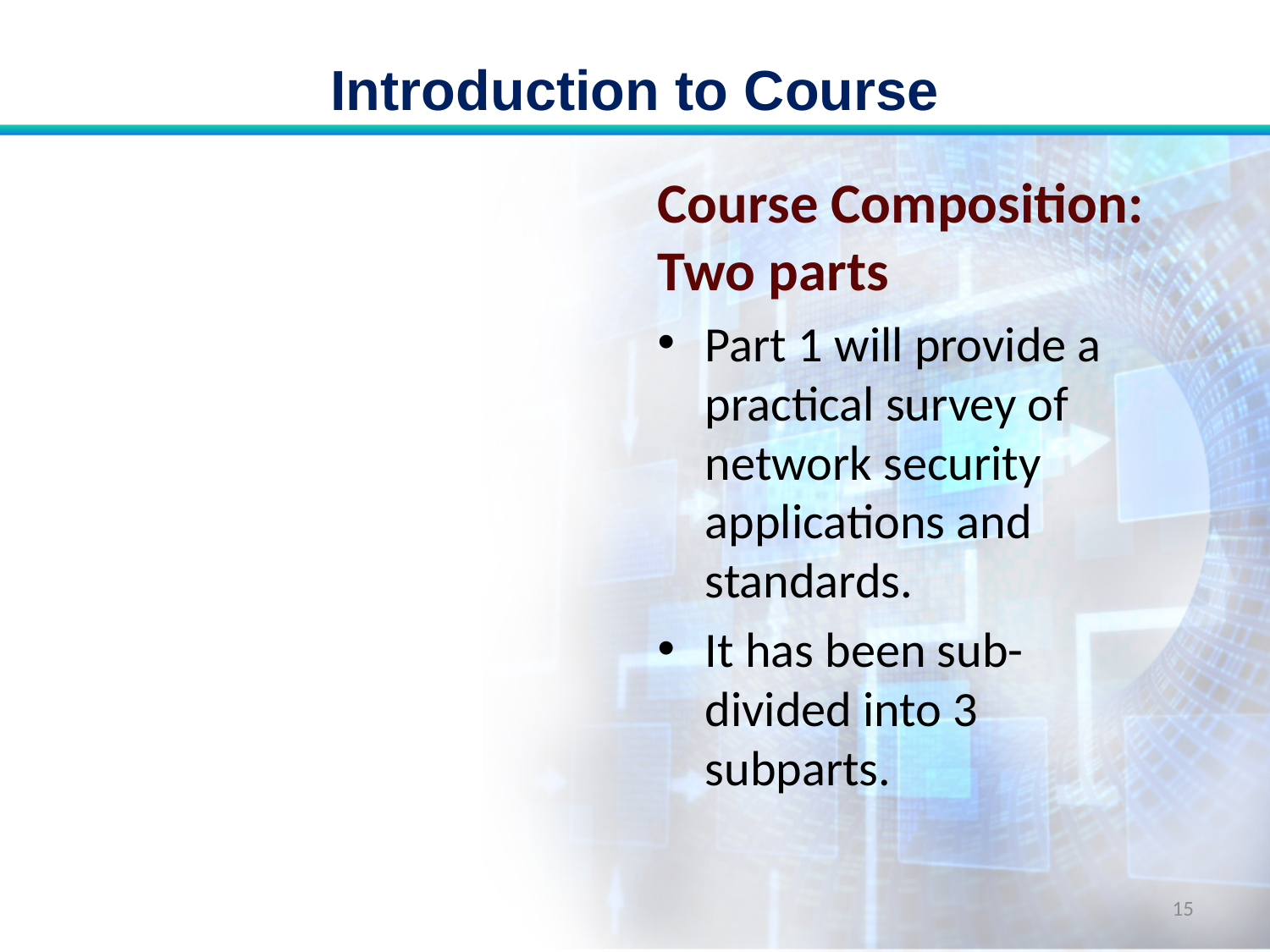

# Introduction to Course
Course Composition: Two parts
Part 1 will provide a practical survey of network security applications and standards.
It has been sub-divided into 3 subparts.

15